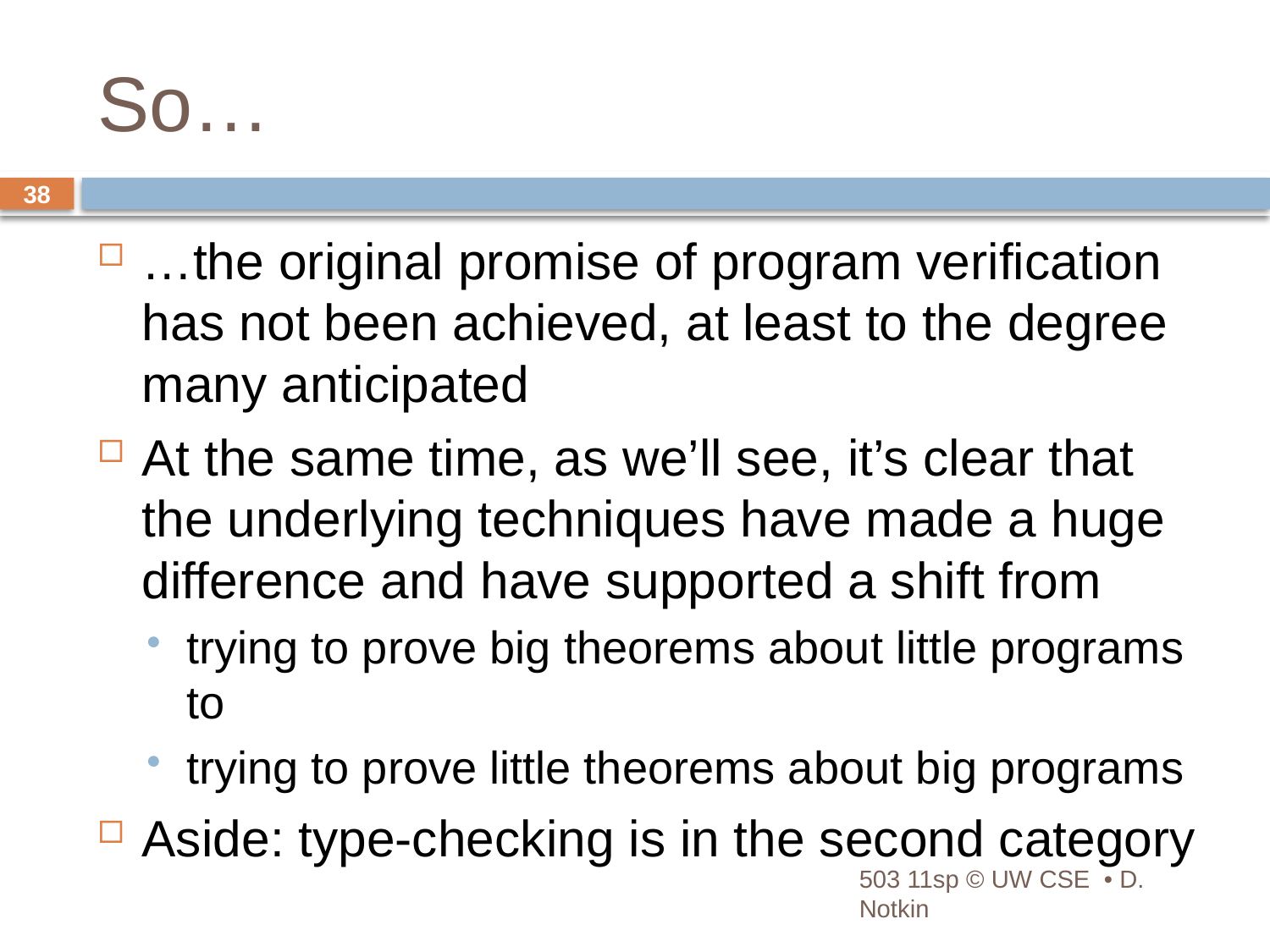

# So…
38
…the original promise of program verification has not been achieved, at least to the degree many anticipated
At the same time, as we’ll see, it’s clear that the underlying techniques have made a huge difference and have supported a shift from
trying to prove big theorems about little programs to
trying to prove little theorems about big programs
Aside: type-checking is in the second category
503 11sp © UW CSE  • D. Notkin